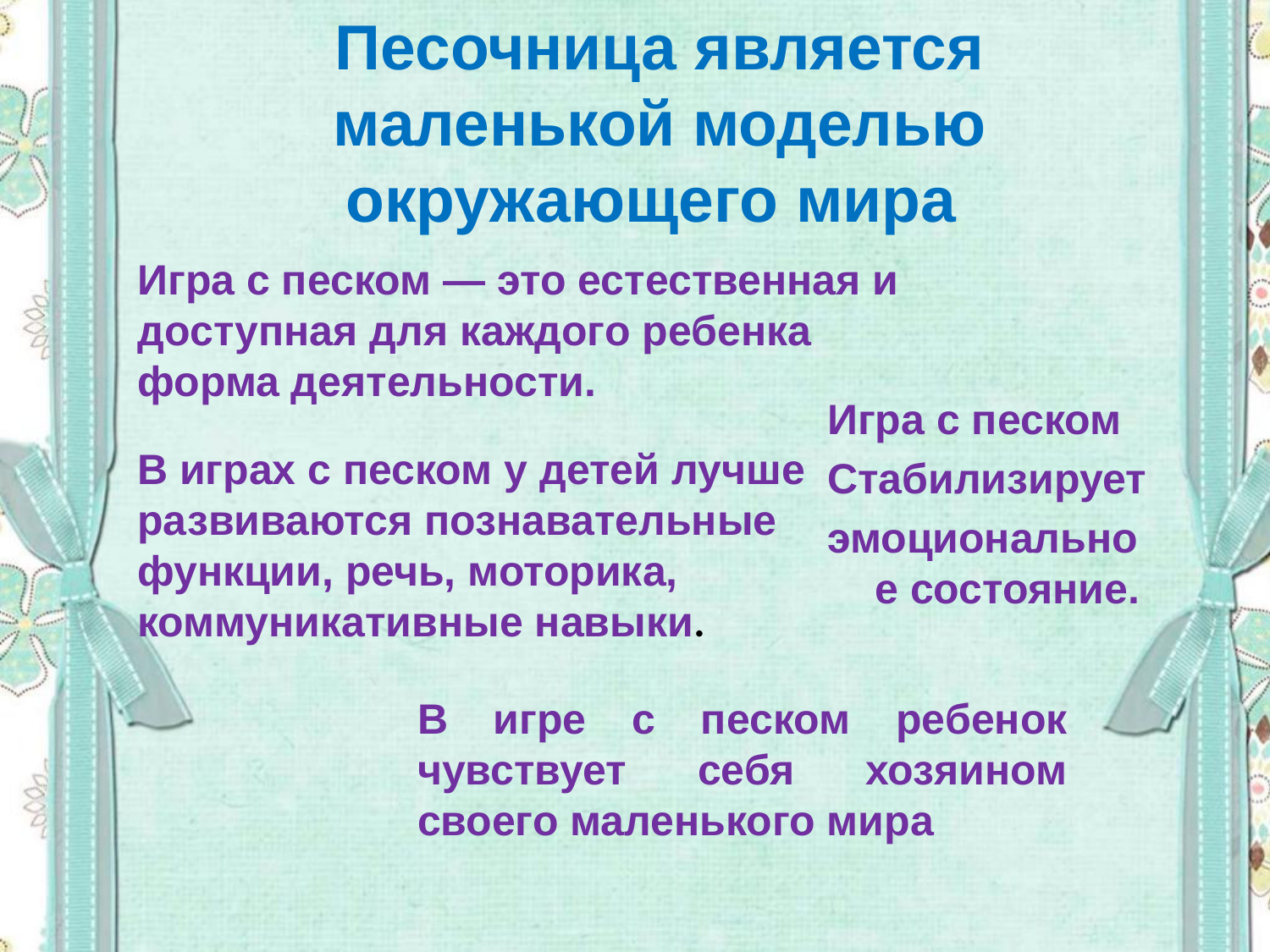

Песочница является маленькой моделью
окружающего мира
Игра с песком — это естественная и доступная для каждого ребенка форма деятельности.
Игра с песком
Стабилизирует
эмоциональное состояние.
В играх с песком у детей лучше развиваются познавательные  функции, речь, моторика, коммуникативные навыки.
В игре с песком ребенок чувствует себя хозяином своего маленького мира